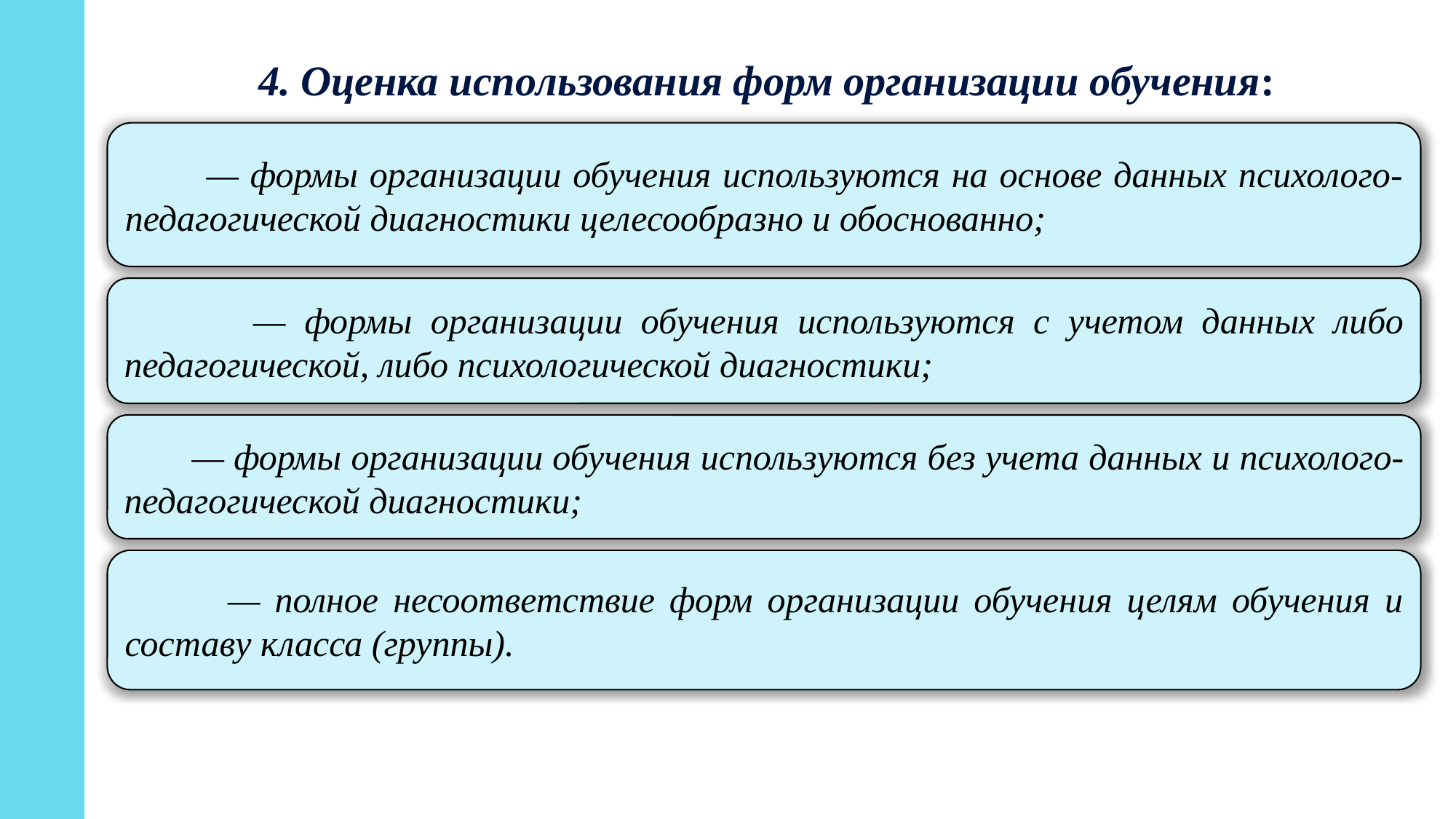

4. Оценка использования форм организации обучения:
       — формы организации обучения используются на основе данных психолого-педагогической диагностики целесообразно и обоснованно;
       — формы организации обучения используются с учетом данных либо педагогической, либо психологической диагностики;
       — формы организации обучения используются без учета данных и психолого-педагогической диагностики;
       — полное несоответствие форм организации обучения целям обучения и составу класса (группы).